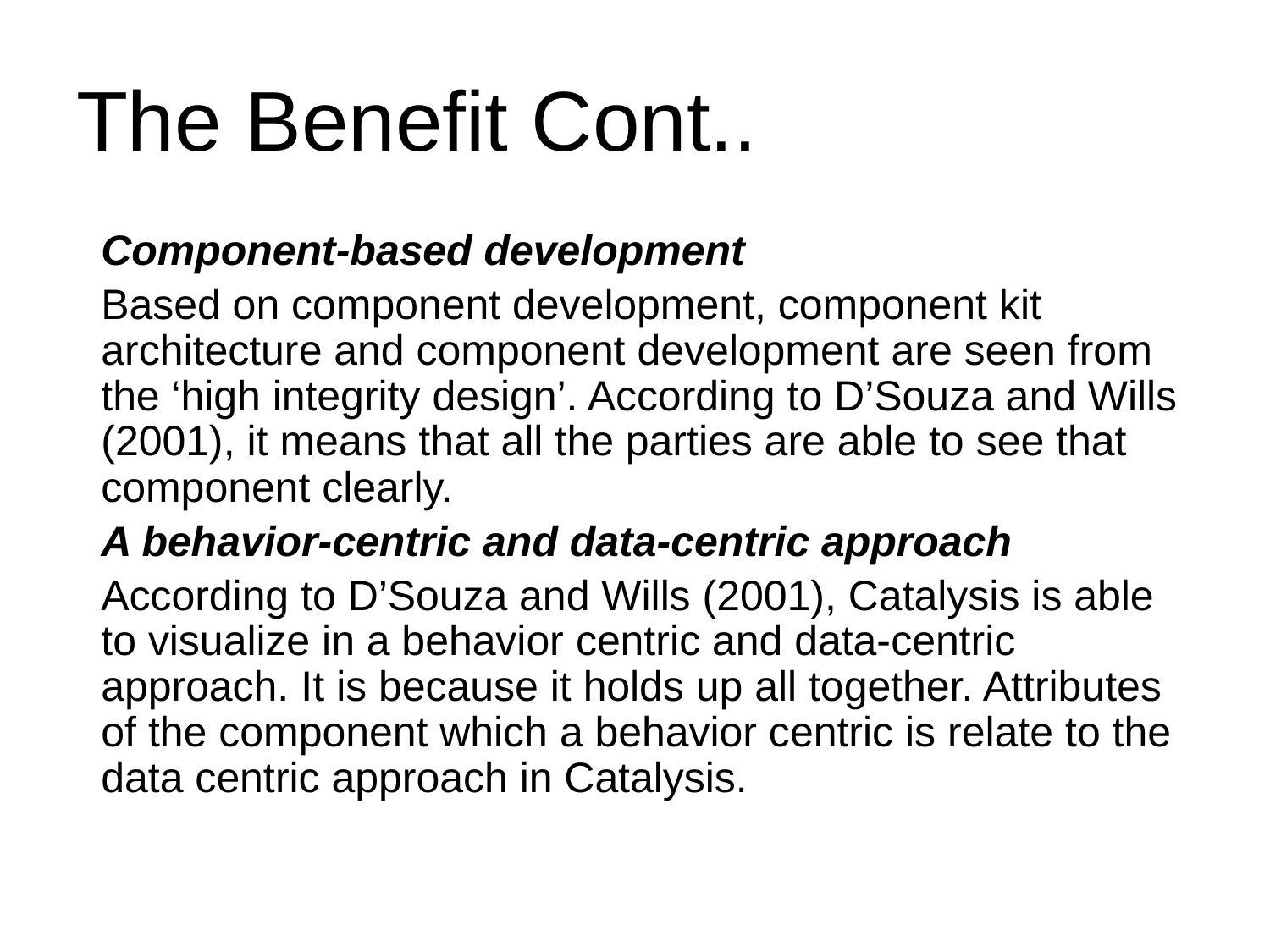

# The Benefit Cont..
Component-based development
Based on component development, component kit architecture and component development are seen from the ‘high integrity design’. According to D’Souza and Wills (2001), it means that all the parties are able to see that component clearly.
A behavior-centric and data-centric approach
According to D’Souza and Wills (2001), Catalysis is able to visualize in a behavior centric and data-centric approach. It is because it holds up all together. Attributes of the component which a behavior centric is relate to the data centric approach in Catalysis.